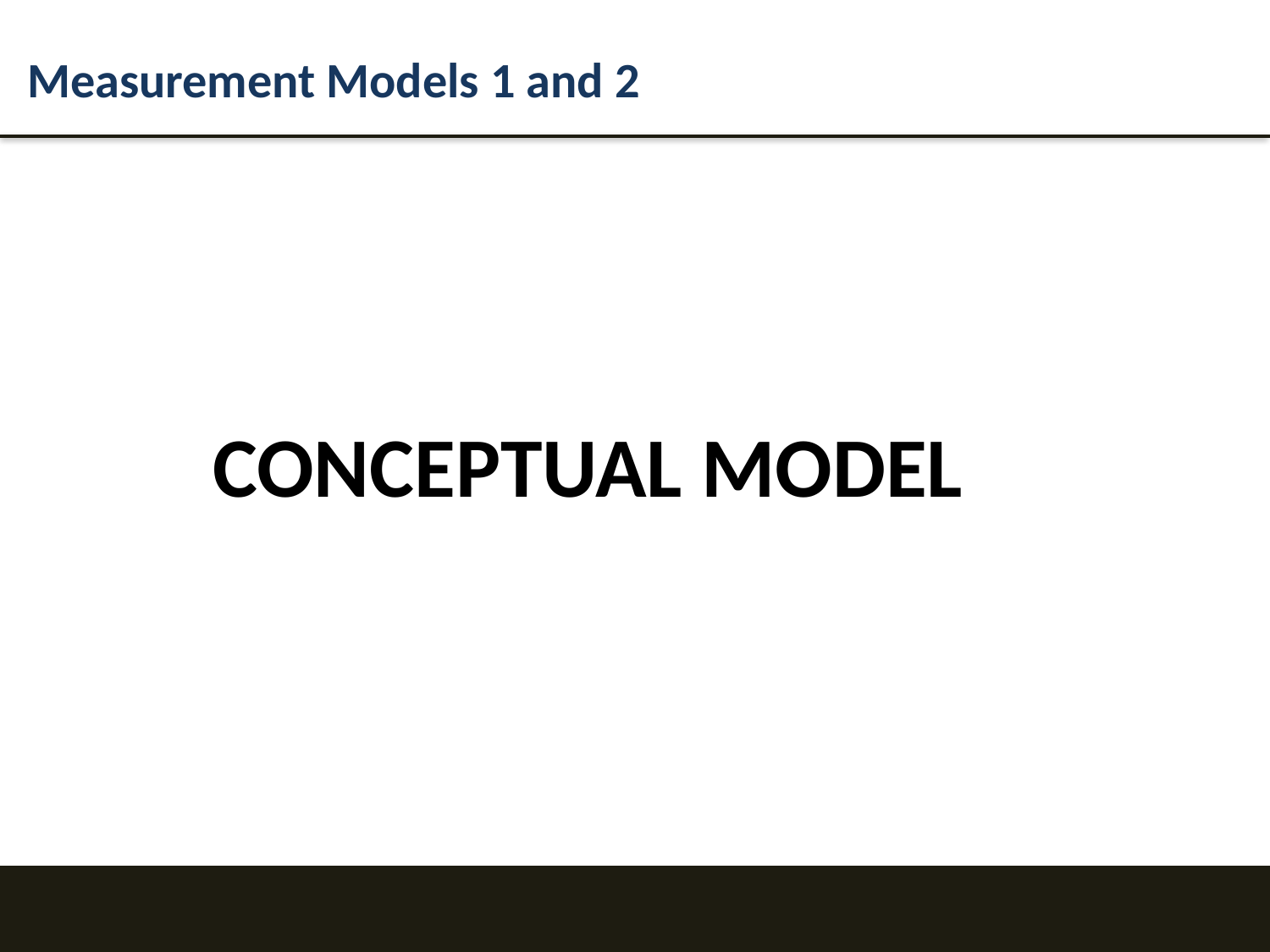

Measurement Models 1 and 2

CONCEPTUAL MODEL